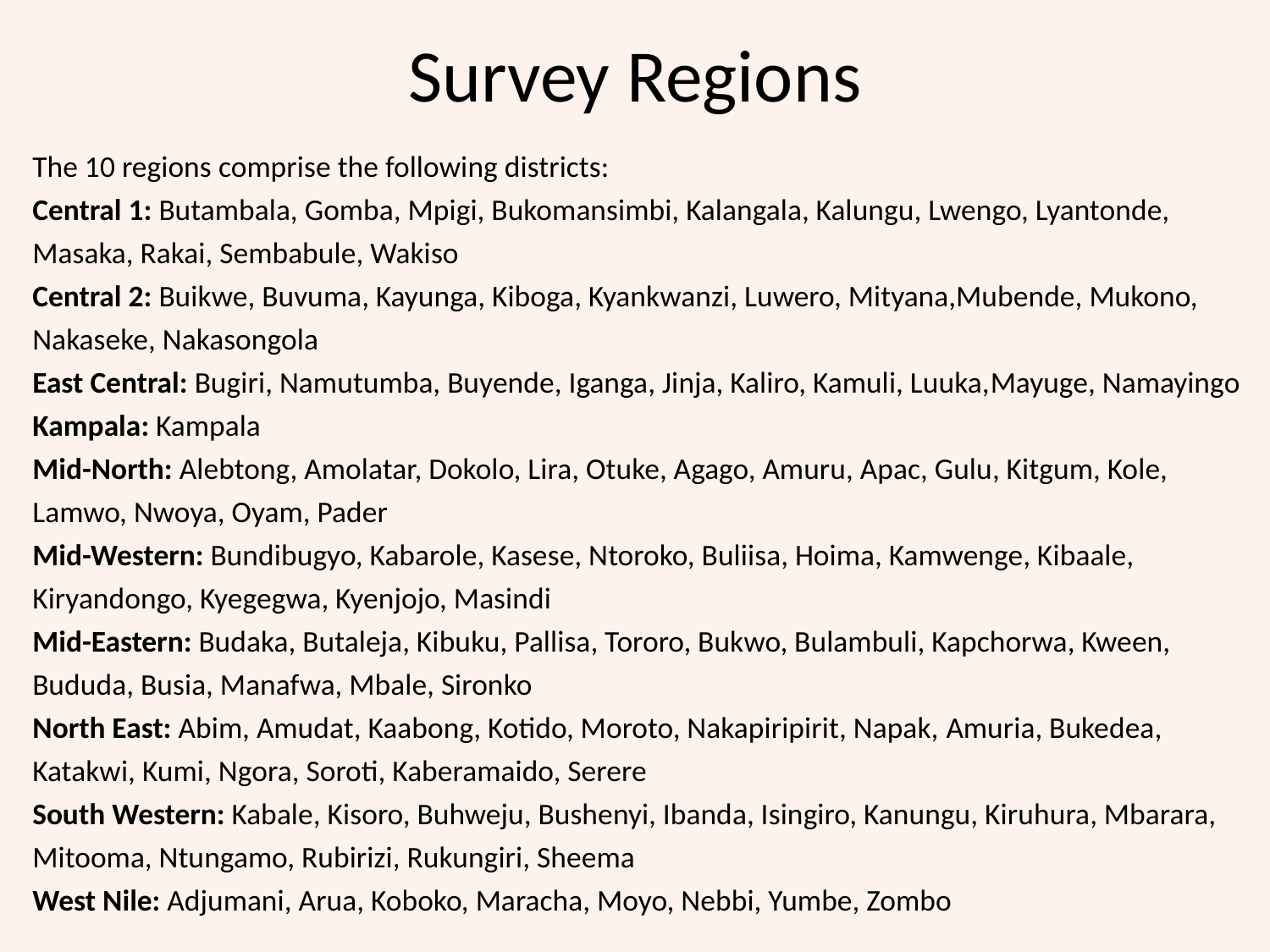

# Survey Regions
The 10 regions comprise the following districts:
Central 1: Butambala, Gomba, Mpigi, Bukomansimbi, Kalangala, Kalungu, Lwengo, Lyantonde, Masaka, Rakai, Sembabule, Wakiso
Central 2: Buikwe, Buvuma, Kayunga, Kiboga, Kyankwanzi, Luwero, Mityana,Mubende, Mukono, Nakaseke, Nakasongola
East Central: Bugiri, Namutumba, Buyende, Iganga, Jinja, Kaliro, Kamuli, Luuka,Mayuge, Namayingo
Kampala: Kampala
Mid-North: Alebtong, Amolatar, Dokolo, Lira, Otuke, Agago, Amuru, Apac, Gulu, Kitgum, Kole, Lamwo, Nwoya, Oyam, Pader
Mid-Western: Bundibugyo, Kabarole, Kasese, Ntoroko, Buliisa, Hoima, Kamwenge, Kibaale, Kiryandongo, Kyegegwa, Kyenjojo, Masindi
Mid-Eastern: Budaka, Butaleja, Kibuku, Pallisa, Tororo, Bukwo, Bulambuli, Kapchorwa, Kween, Bududa, Busia, Manafwa, Mbale, Sironko
North East: Abim, Amudat, Kaabong, Kotido, Moroto, Nakapiripirit, Napak, Amuria, Bukedea, Katakwi, Kumi, Ngora, Soroti, Kaberamaido, Serere
South Western: Kabale, Kisoro, Buhweju, Bushenyi, Ibanda, Isingiro, Kanungu, Kiruhura, Mbarara, Mitooma, Ntungamo, Rubirizi, Rukungiri, Sheema
West Nile: Adjumani, Arua, Koboko, Maracha, Moyo, Nebbi, Yumbe, Zombo